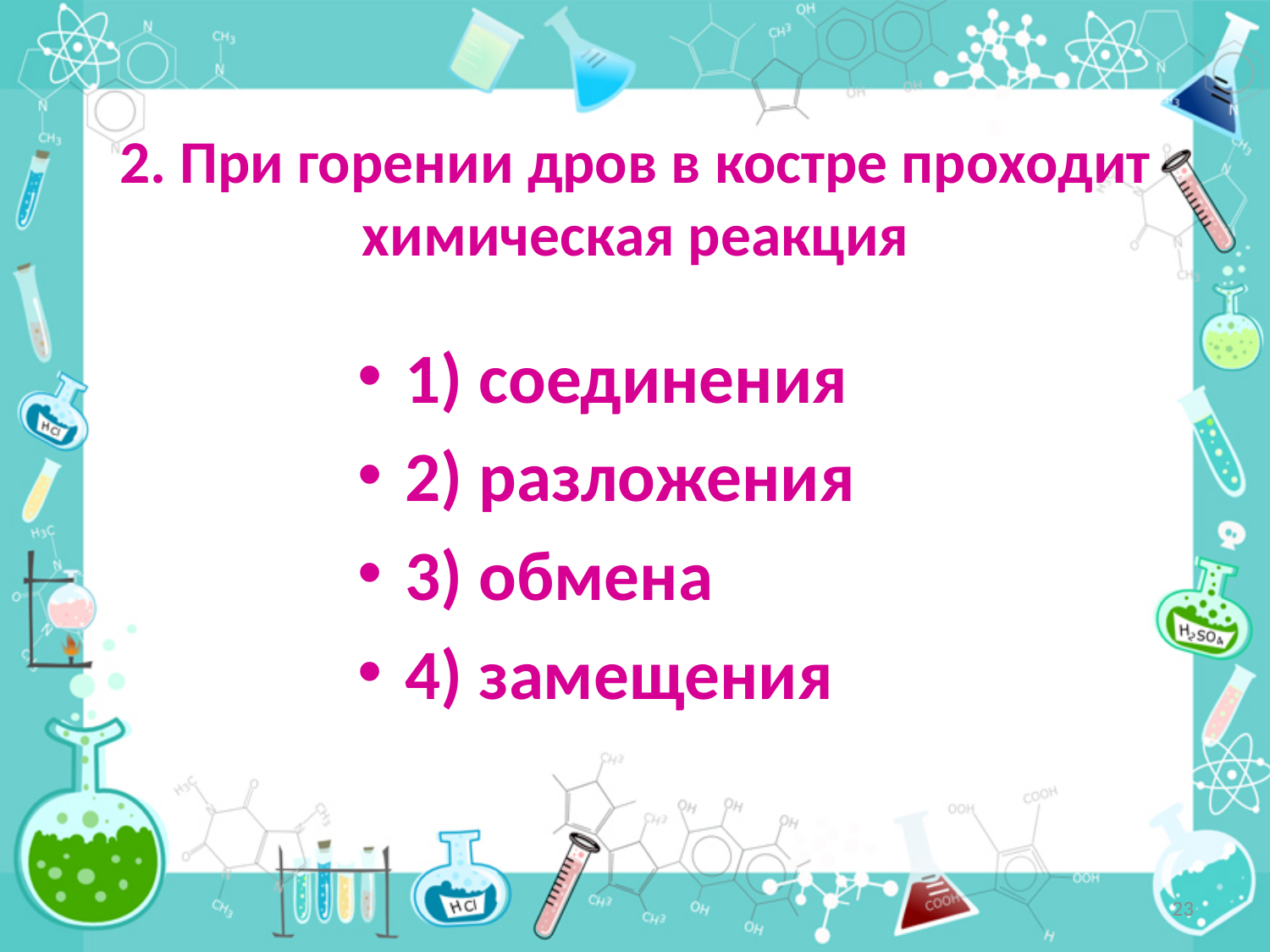

# 2. При горении дров в костре проходит химическая реакция
1) соединения
2) разложения
3) обмена
4) замещения

23